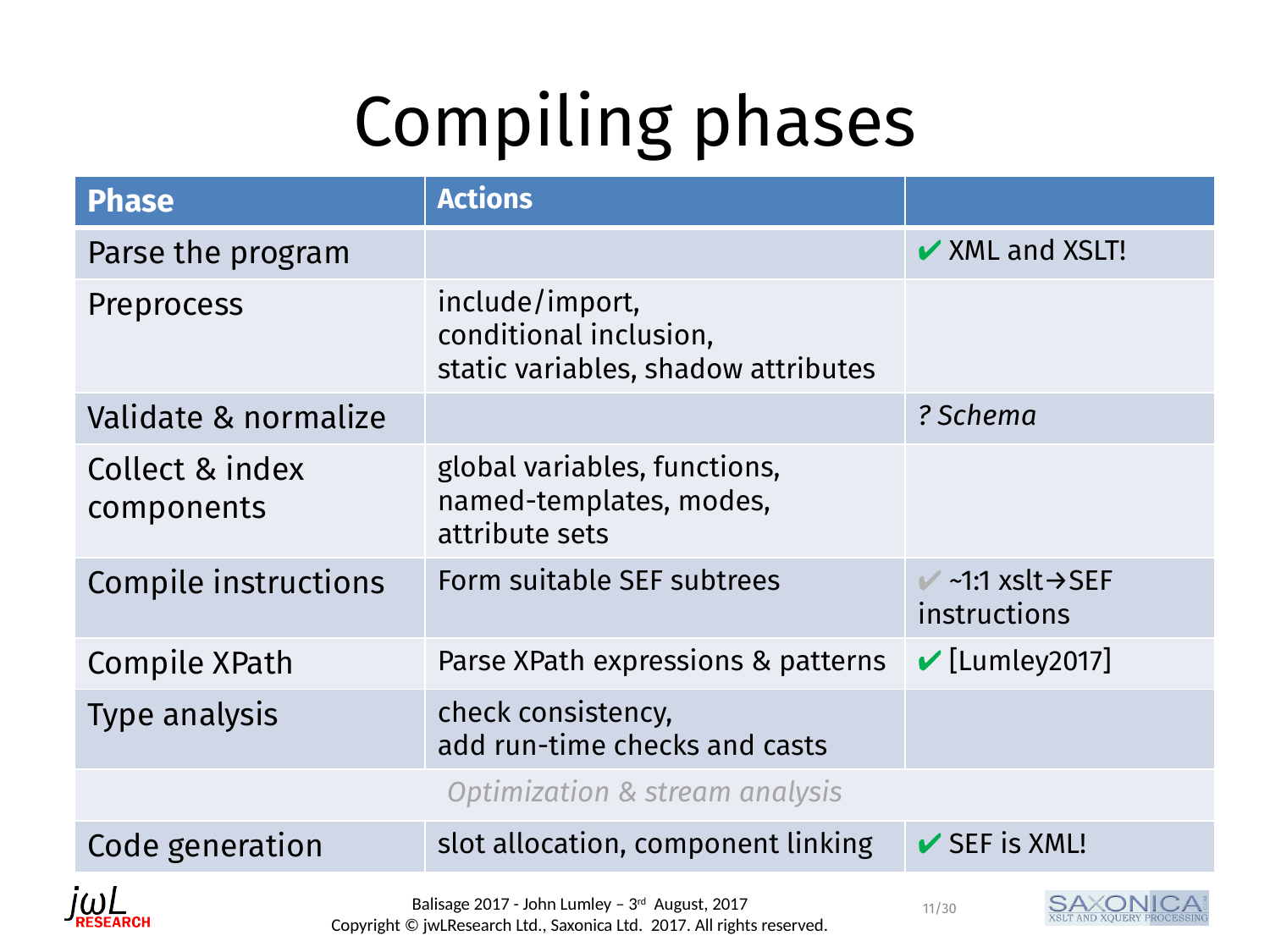

# Compiling phases
| Phase | Actions |  |
| --- | --- | --- |
| Parse the program |  | ✔ XML and XSLT! |
| Preprocess | include/import, conditional inclusion, static variables, shadow attributes |  |
| Validate & normalize |  | ? Schema |
| Collect & index components | global variables, functions, named-templates, modes, attribute sets |  |
| Compile instructions | Form suitable SEF subtrees | ✔ ~1:1 xslt→SEF instructions |
| Compile XPath | Parse XPath expressions & patterns | ✔ [Lumley2017] |
| Type analysis | check consistency, add run-time checks and casts |  |
| Optimization & stream analysis |  |  |
| Code generation | slot allocation, component linking | ✔ SEF is XML! |
11/30